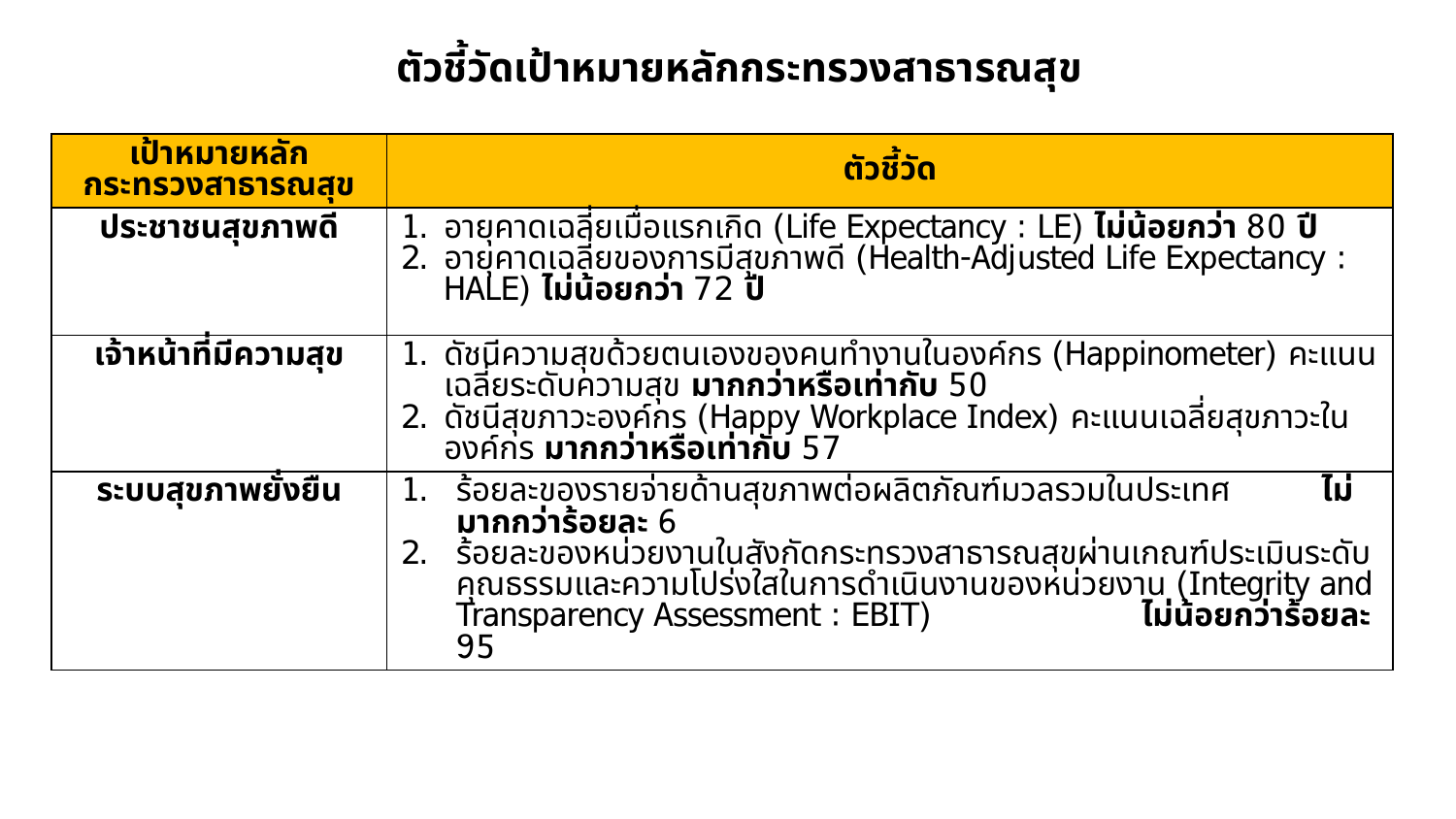

# ตัวชี้วัดเป้าหมายหลักกระทรวงสาธารณสุข
| เป้าหมายหลัก กระทรวงสาธารณสุข | ตัวชี้วัด |
| --- | --- |
| ประชาชนสุขภาพดี | อายุคาดเฉลี่ยเมื่อแรกเกิด (Life Expectancy : LE) ไม่น้อยกว่า 80 ปี อายุคาดเฉลี่ยของการมีสุขภาพดี (Health-Adjusted Life Expectancy : HALE) ไม่น้อยกว่า 72 ปี |
| เจ้าหน้าที่มีความสุข | ดัชนีความสุขด้วยตนเองของคนทำงานในองค์กร (Happinometer) คะแนนเฉลี่ยระดับความสุข มากกว่าหรือเท่ากับ 50 ดัชนีสุขภาวะองค์กร (Happy Workplace Index) คะแนนเฉลี่ยสุขภาวะในองค์กร มากกว่าหรือเท่ากับ 57 |
| ระบบสุขภาพยั่งยืน | ร้อยละของรายจ่ายด้านสุขภาพต่อผลิตภัณฑ์มวลรวมในประเทศ ไม่มากกว่าร้อยละ 6 ร้อยละของหน่วยงานในสังกัดกระทรวงสาธารณสุขผ่านเกณฑ์ประเมินระดับคุณธรรมและความโปร่งใสในการดำเนินงานของหน่วยงาน (Integrity and Transparency Assessment : EBIT) ไม่น้อยกว่าร้อยละ 95 |